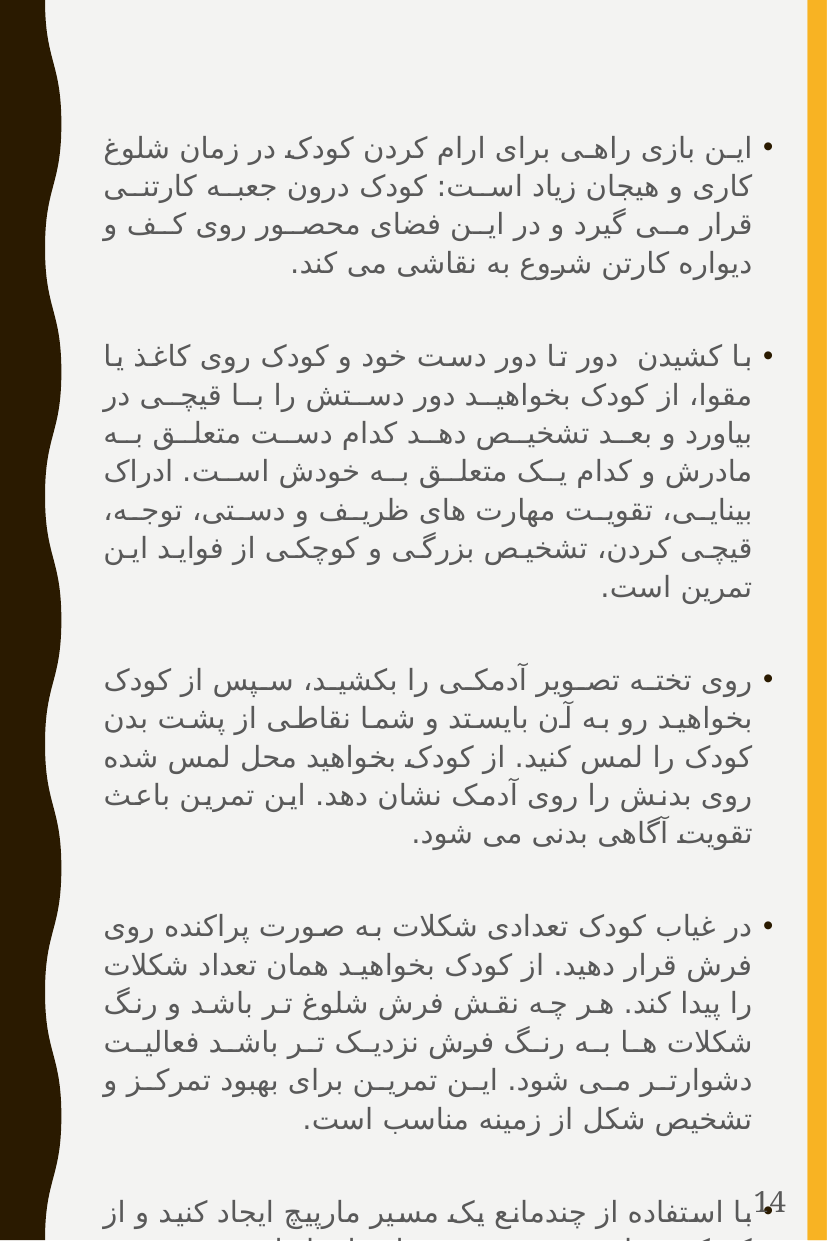

این بازی راهی برای ارام کردن کودک در زمان شلوغ کاری و هیجان زیاد است: کودک درون جعبه کارتنی قرار می گیرد و در این فضای محصور روی کف و دیواره کارتن شروع به نقاشی می کند.

با کشیدن  دور تا دور دست خود و کودک روی کاغذ یا مقوا، از کودک بخواهید دور دستش را با قیچی در بیاورد و بعد تشخیص دهد کدام دست متعلق به مادرش و کدام یک متعلق به خودش است. ادراک بینایی، تقویت مهارت های ظریف و دستی، توجه، قیچی کردن، تشخیص بزرگی و کوچکی از فواید این تمرین است.

روی تخته تصویر آدمکی را بکشید، سپس از کودک بخواهید رو به آن بایستد و شما نقاطی از پشت بدن کودک را لمس کنید. از کودک بخواهید محل لمس شده روی بدنش را روی آدمک نشان دهد. این تمرین باعث تقویت آگاهی بدنی می شود.

در غیاب کودک تعدادی شکلات به صورت پراکنده روی فرش قرار دهید. از کودک بخواهید همان تعداد شکلات را پیدا کند. هر چه نقش فرش شلوغ تر باشد و رنگ شکلات ها به رنگ فرش نزدیک تر باشد فعالیت دشوارتر می شود. این تمرین برای بهبود تمرکز و تشخیص شکل از زمینه مناسب است.

با استفاده از چندمانع یک مسیر مارپیچ ایجاد کنید و از کودک بخواهید بدون برخورد با موانع از این مسیر عبور کند. این تمرین باعث آگاهی فضایی کودک می شود.

14